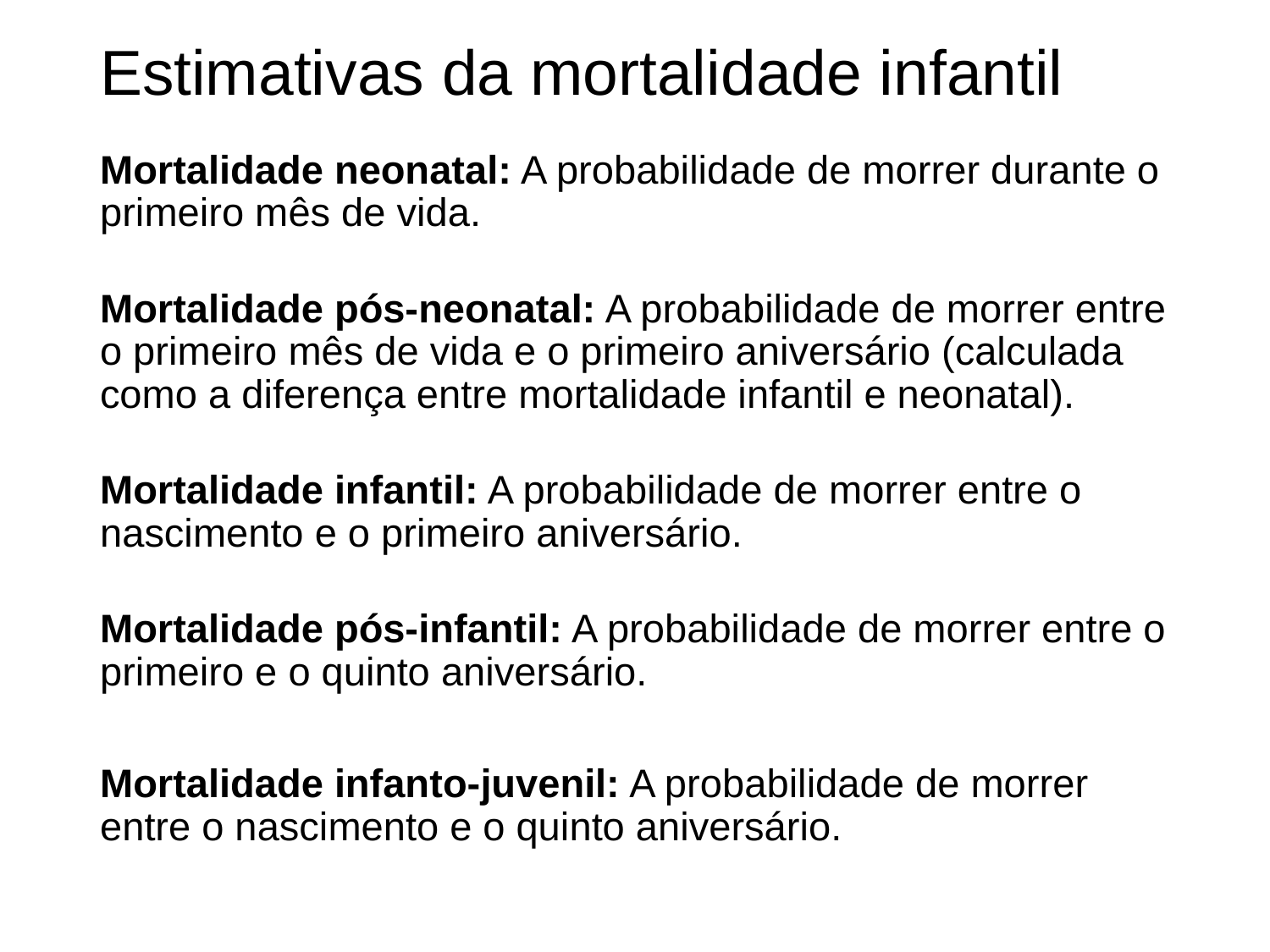

# Estimativas da mortalidade infantil
Mortalidade neonatal: A probabilidade de morrer durante o primeiro mês de vida.

Mortalidade pós-neonatal: A probabilidade de morrer entre o primeiro mês de vida e o primeiro aniversário (calculada como a diferença entre mortalidade infantil e neonatal).

Mortalidade infantil: A probabilidade de morrer entre o nascimento e o primeiro aniversário.

Mortalidade pós-infantil: A probabilidade de morrer entre o primeiro e o quinto aniversário.

Mortalidade infanto-juvenil: A probabilidade de morrer entre o nascimento e o quinto aniversário.